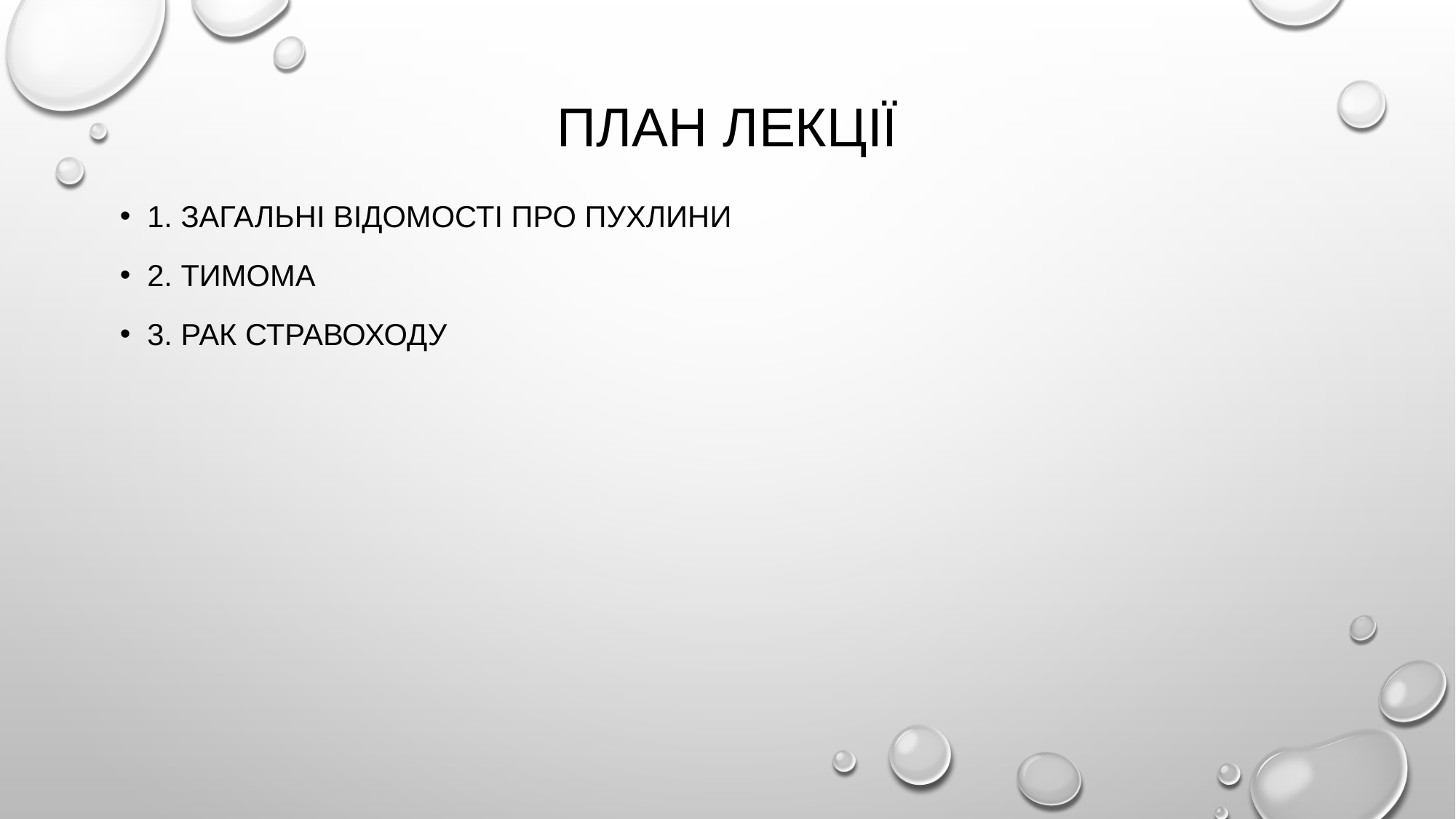

# План лекції
1. Загальні відомості про пухлини
2. Тимома
3. Рак стравоходу